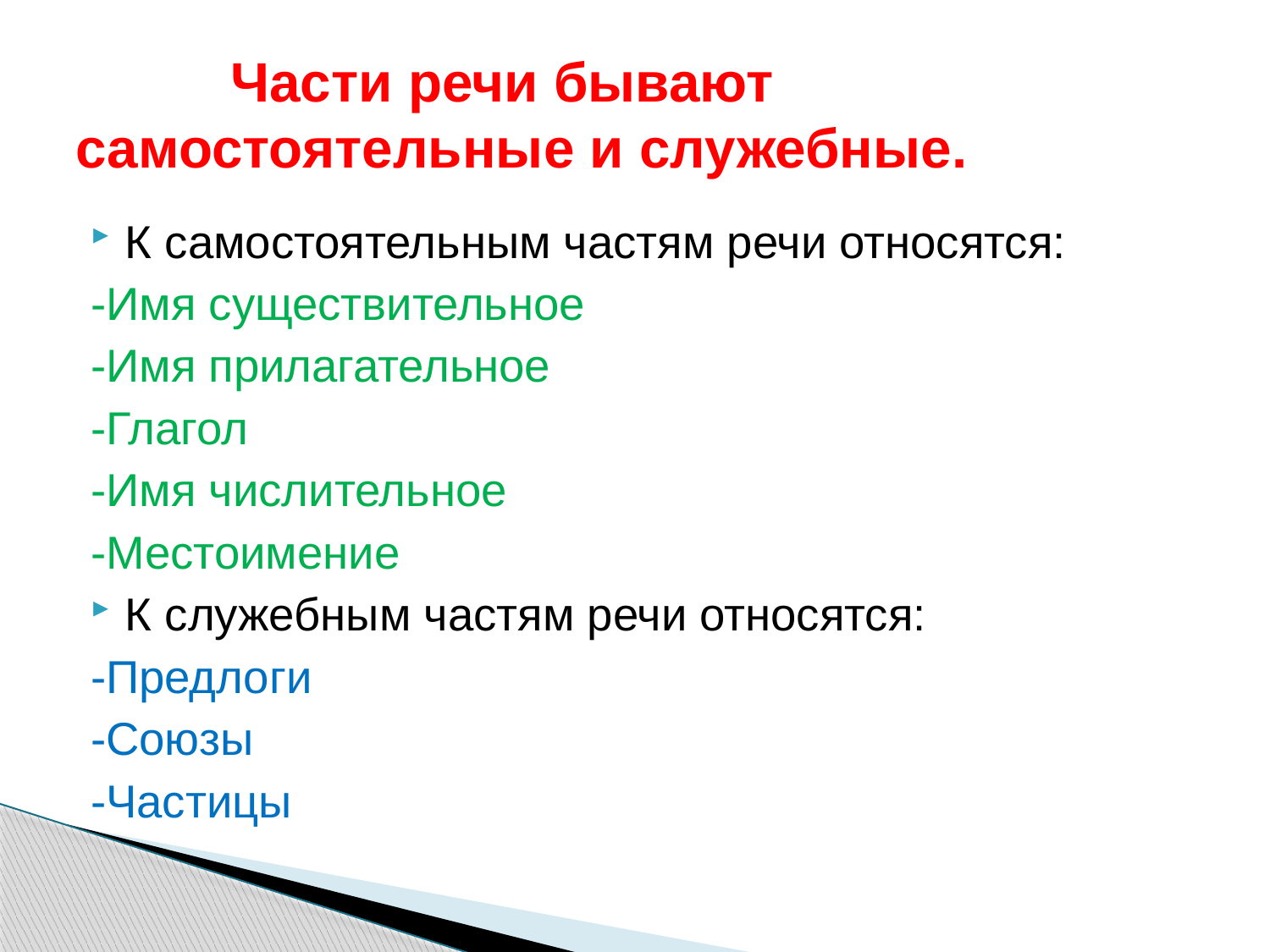

# Части речи бывают самостоятельные и служебные.
К самостоятельным частям речи относятся:
-Имя существительное
-Имя прилагательное
-Глагол
-Имя числительное
-Местоимение
К служебным частям речи относятся:
-Предлоги
-Союзы
-Частицы